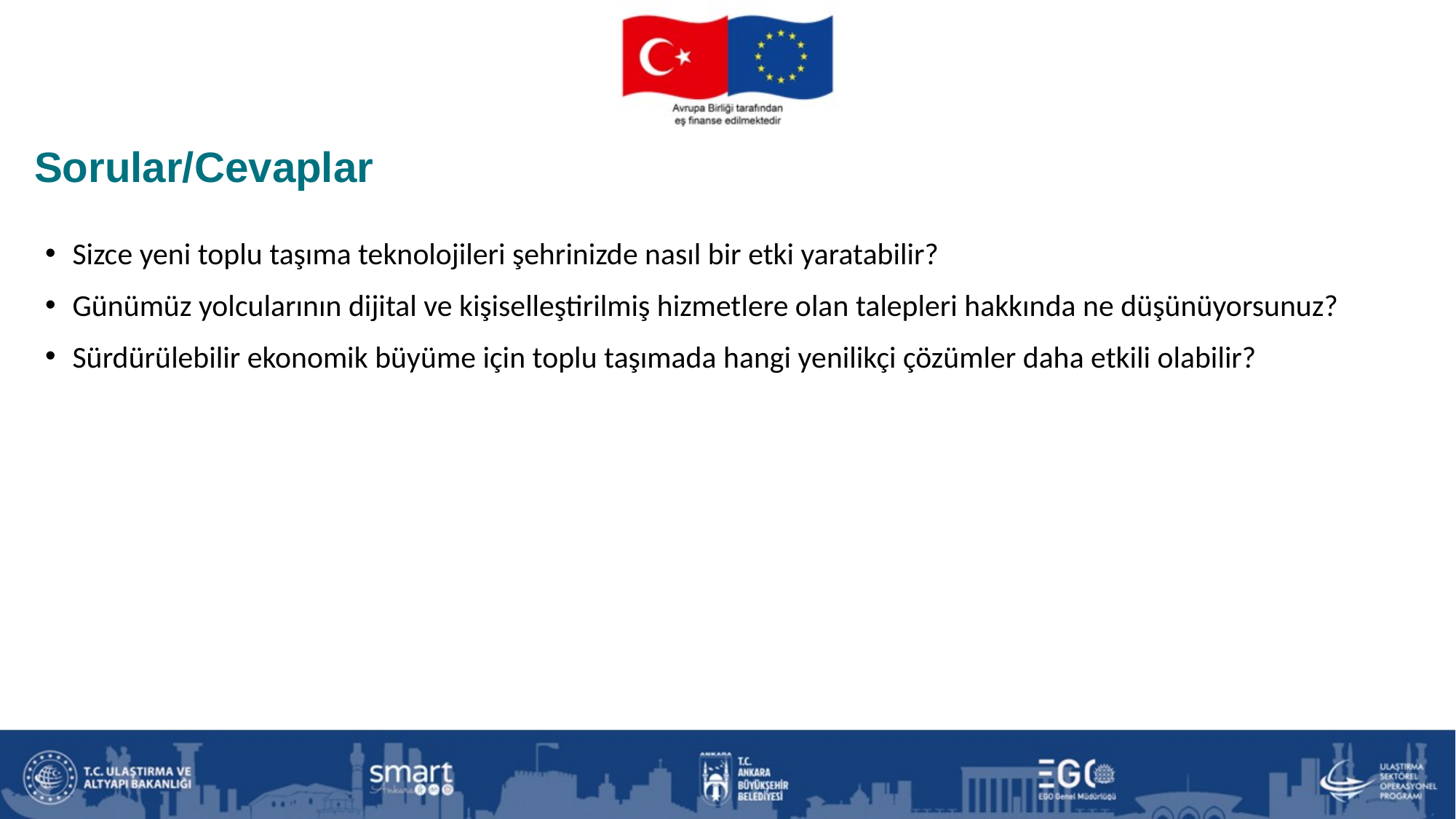

Sorular/Cevaplar

Sizce yeni toplu taşıma teknolojileri şehrinizde nasıl bir etki yaratabilir?
Günümüz yolcularının dijital ve kişiselleştirilmiş hizmetlere olan talepleri hakkında ne düşünüyorsunuz?
Sürdürülebilir ekonomik büyüme için toplu taşımada hangi yenilikçi çözümler daha etkili olabilir?